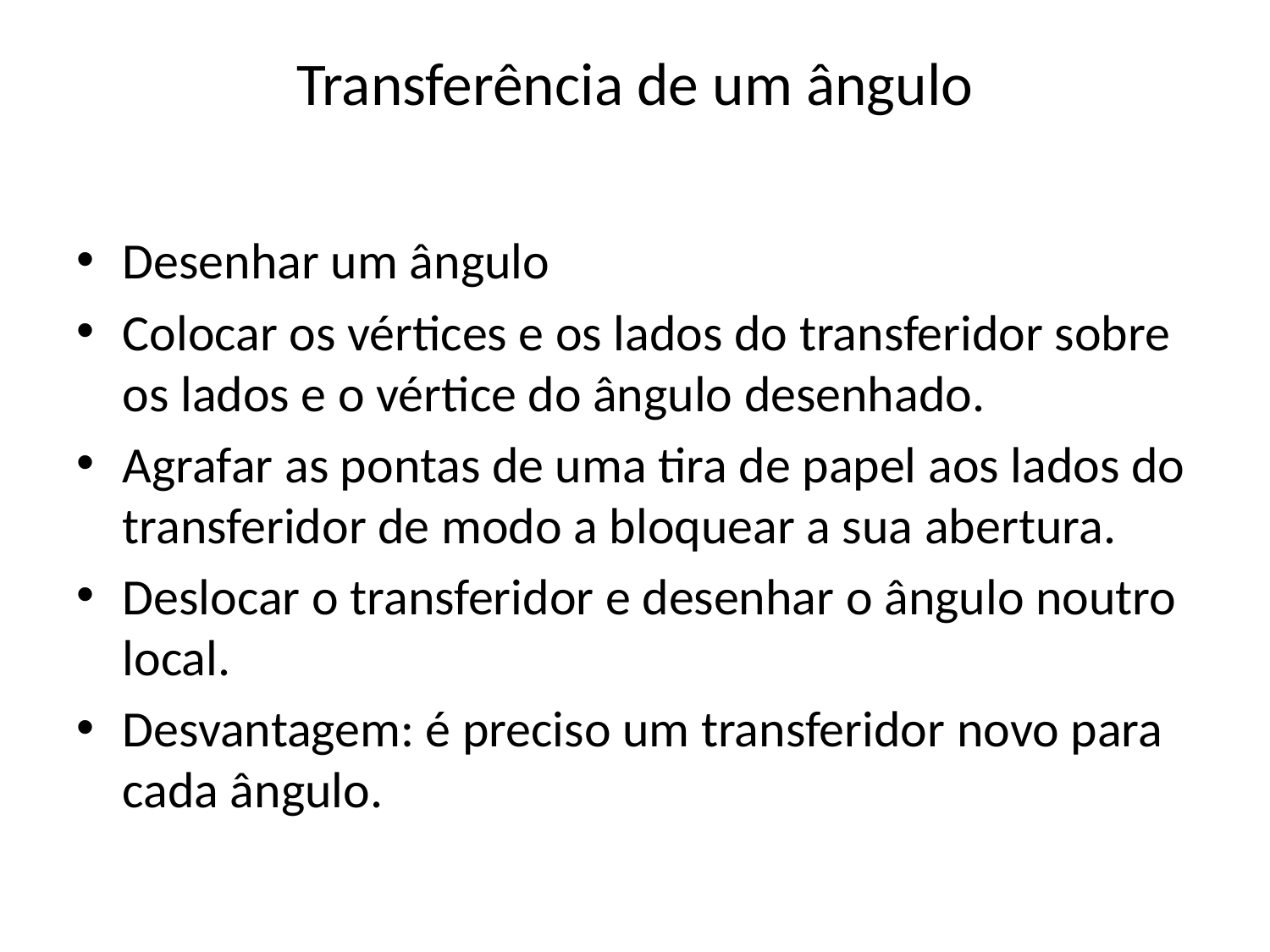

# Transferência de um ângulo
Desenhar um ângulo
Colocar os vértices e os lados do transferidor sobre os lados e o vértice do ângulo desenhado.
Agrafar as pontas de uma tira de papel aos lados do transferidor de modo a bloquear a sua abertura.
Deslocar o transferidor e desenhar o ângulo noutro local.
Desvantagem: é preciso um transferidor novo para cada ângulo.